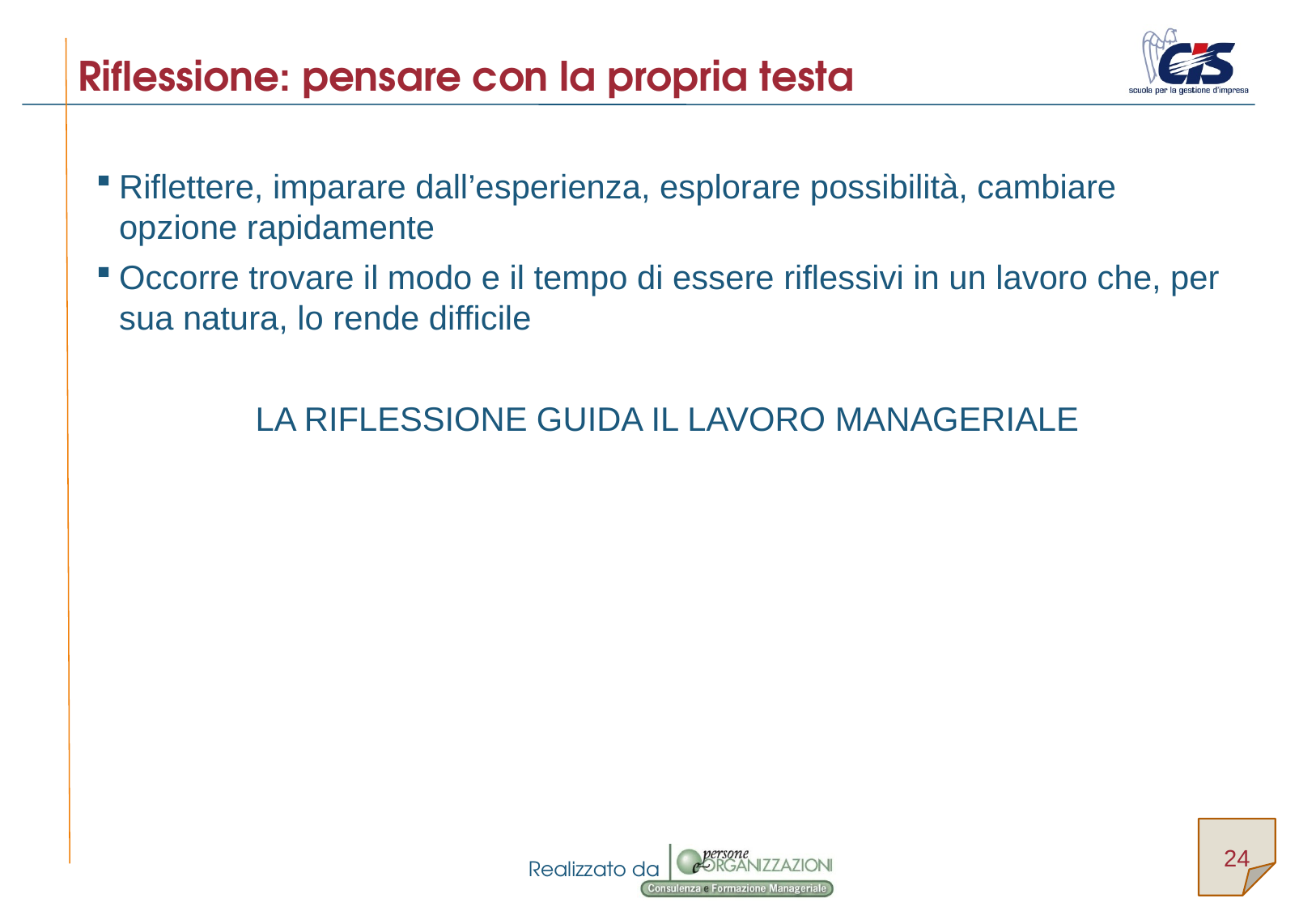

# Riflessione: pensare con la propria testa
Riflettere, imparare dall’esperienza, esplorare possibilità, cambiare opzione rapidamente
Occorre trovare il modo e il tempo di essere riflessivi in un lavoro che, per sua natura, lo rende difficile

LA RIFLESSIONE GUIDA IL LAVORO MANAGERIALE
24